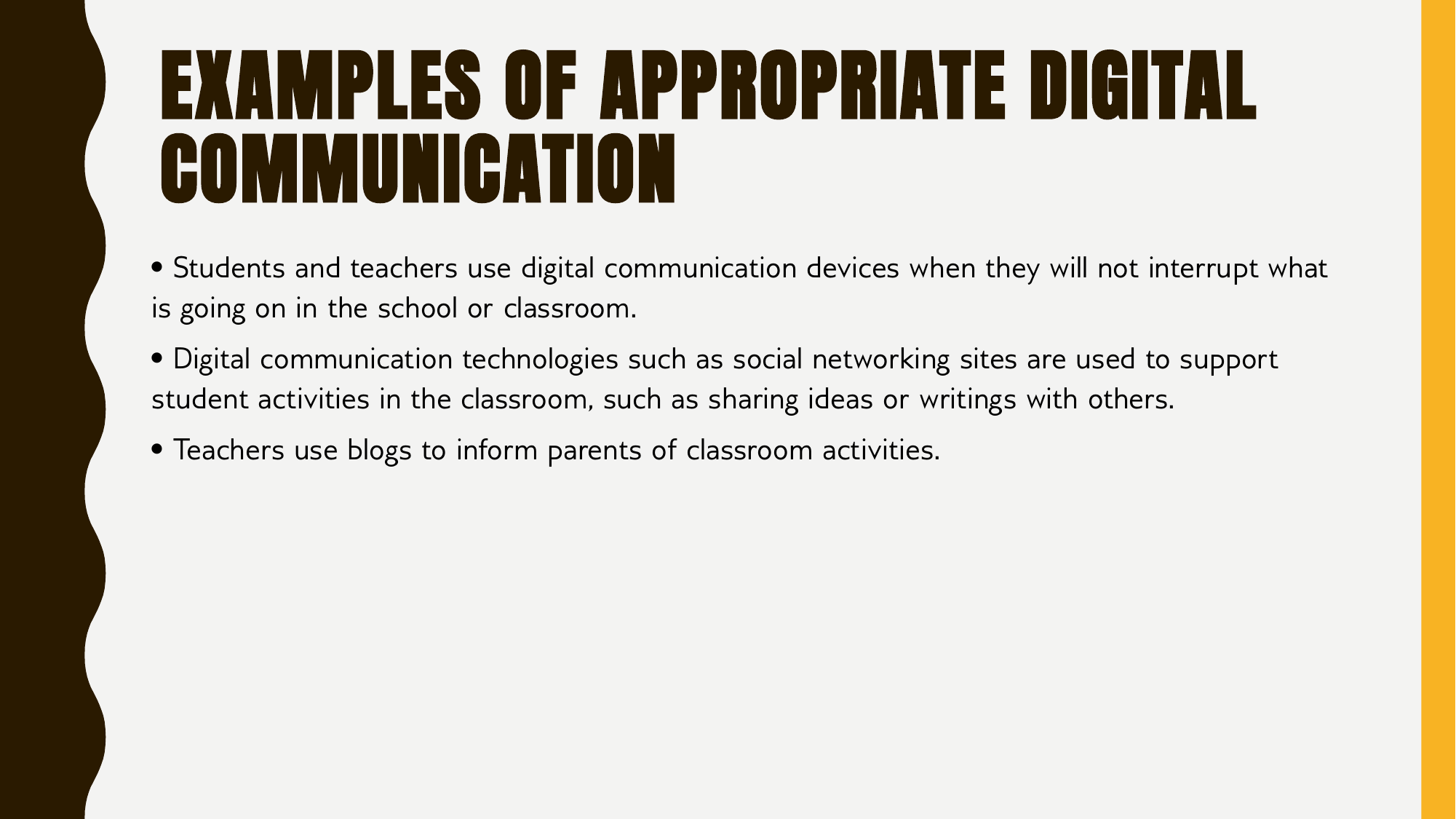

# Examples of Appropriate Digital Communication
• Students and teachers use digital communication devices when they will not interrupt what is going on in the school or classroom.
• Digital communication technologies such as social networking sites are used to support student activities in the classroom, such as sharing ideas or writings with others.
• Teachers use blogs to inform parents of classroom activities.